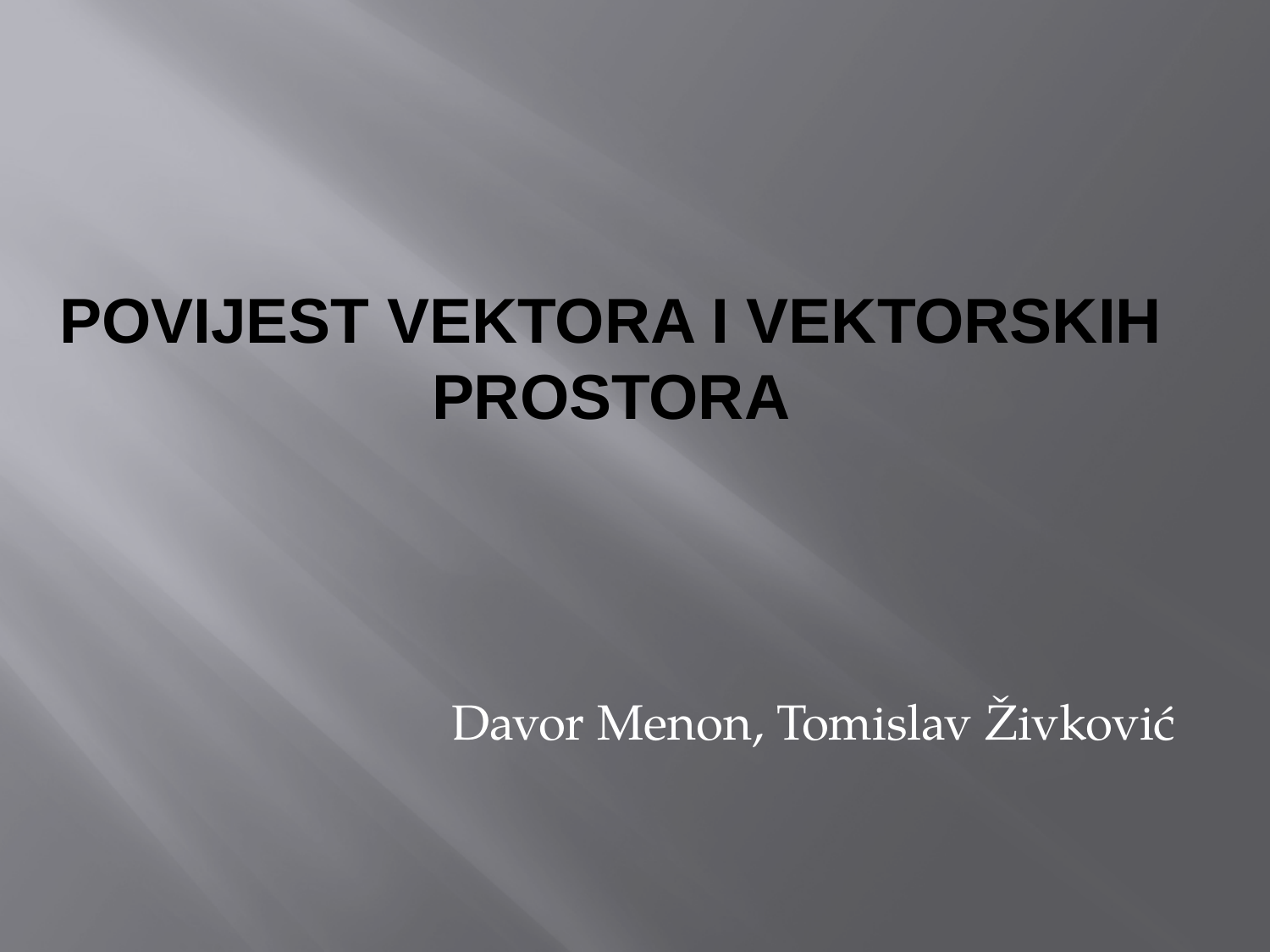

# Povijest vektora i vektorskih prostora
  Davor Menon, Tomislav Živković